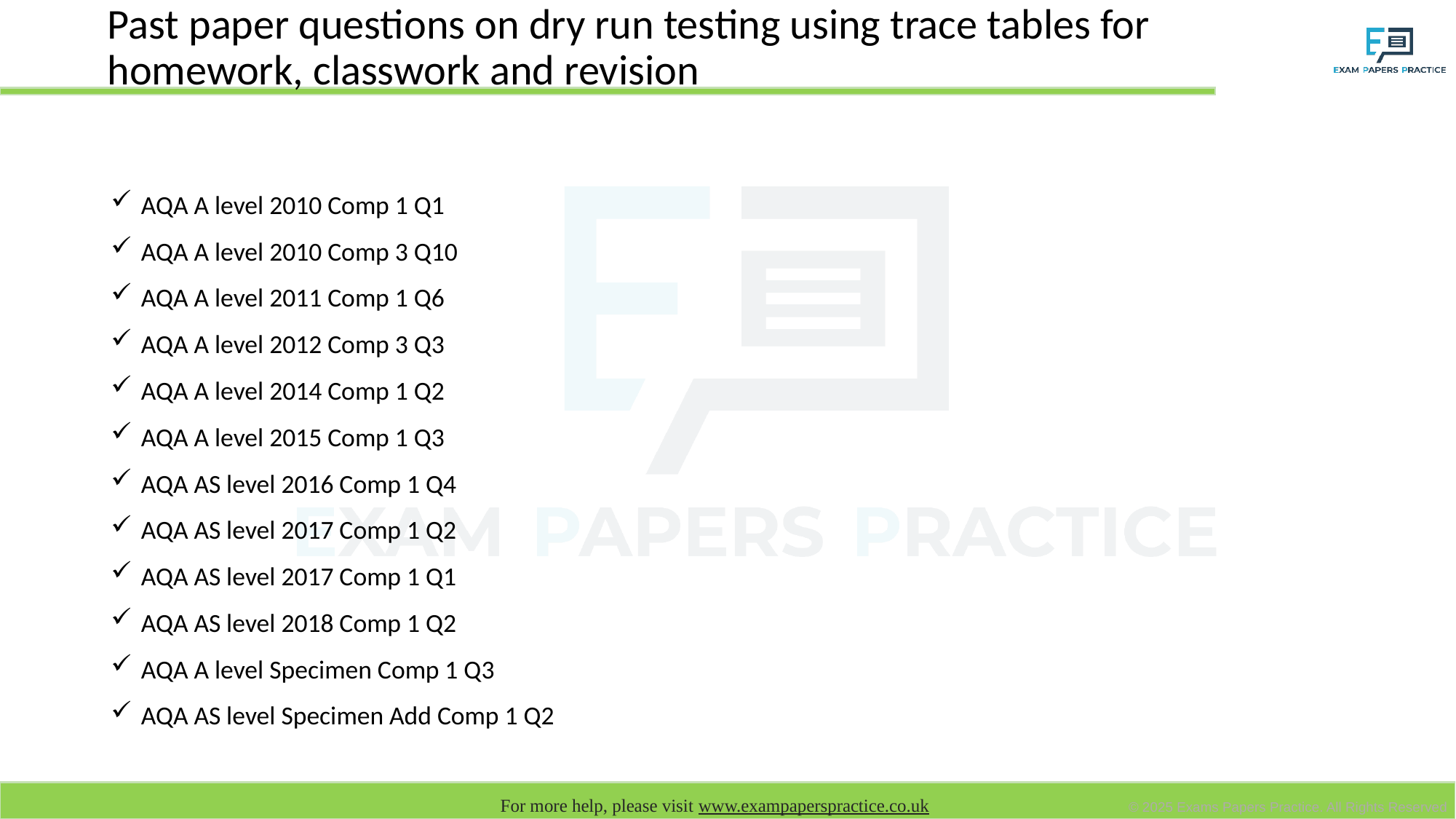

# Past paper questions on dry run testing using trace tables for homework, classwork and revision
AQA A level 2010 Comp 1 Q1
AQA A level 2010 Comp 3 Q10
AQA A level 2011 Comp 1 Q6
AQA A level 2012 Comp 3 Q3
AQA A level 2014 Comp 1 Q2
AQA A level 2015 Comp 1 Q3
AQA AS level 2016 Comp 1 Q4
AQA AS level 2017 Comp 1 Q2
AQA AS level 2017 Comp 1 Q1
AQA AS level 2018 Comp 1 Q2
AQA A level Specimen Comp 1 Q3
AQA AS level Specimen Add Comp 1 Q2